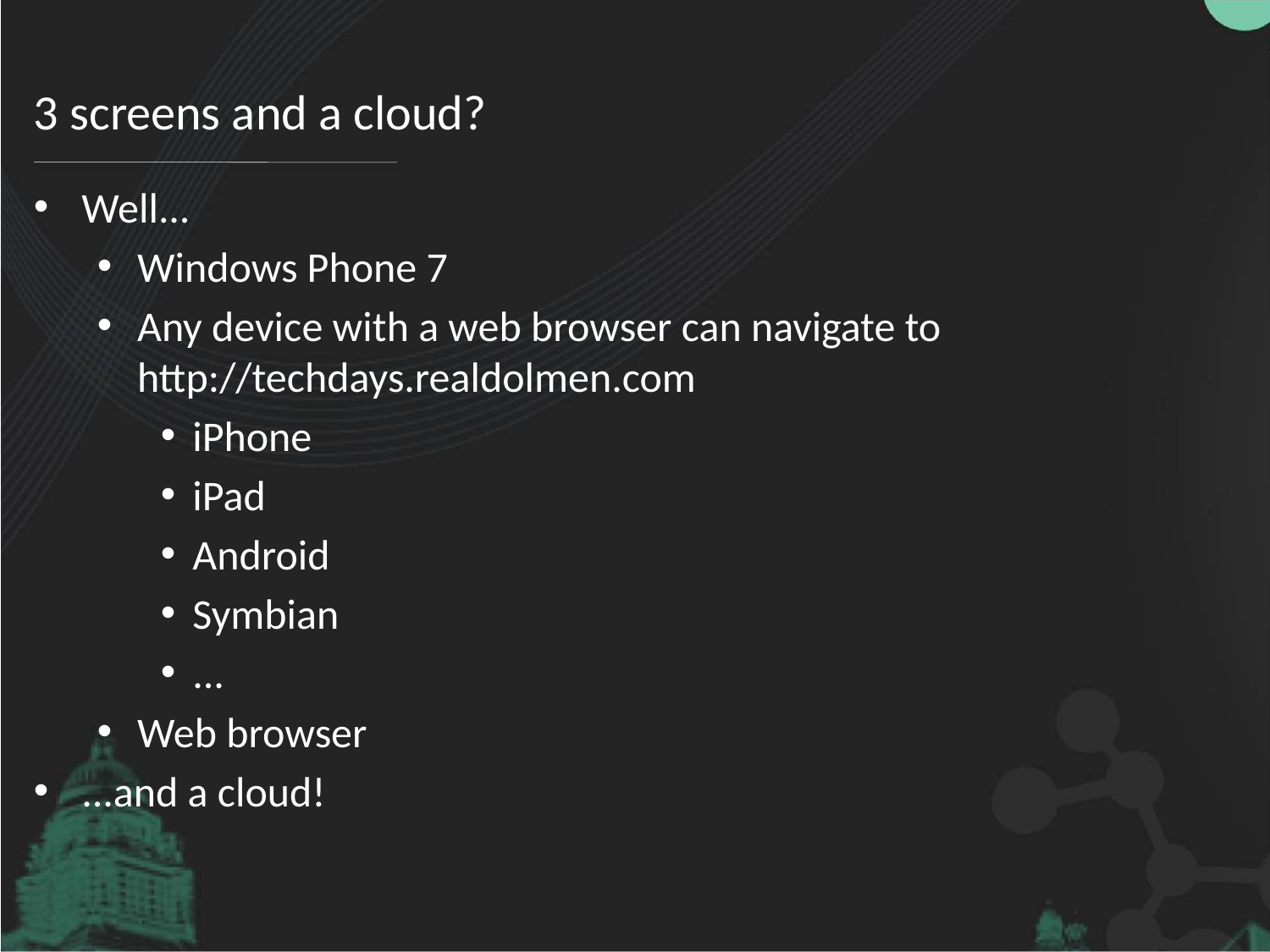

# 3 screens and a cloud?
Well...
Windows Phone 7
Any device with a web browser can navigate to  http://techdays.realdolmen.com
iPhone
iPad
Android
Symbian
...
Web browser
...and a cloud!